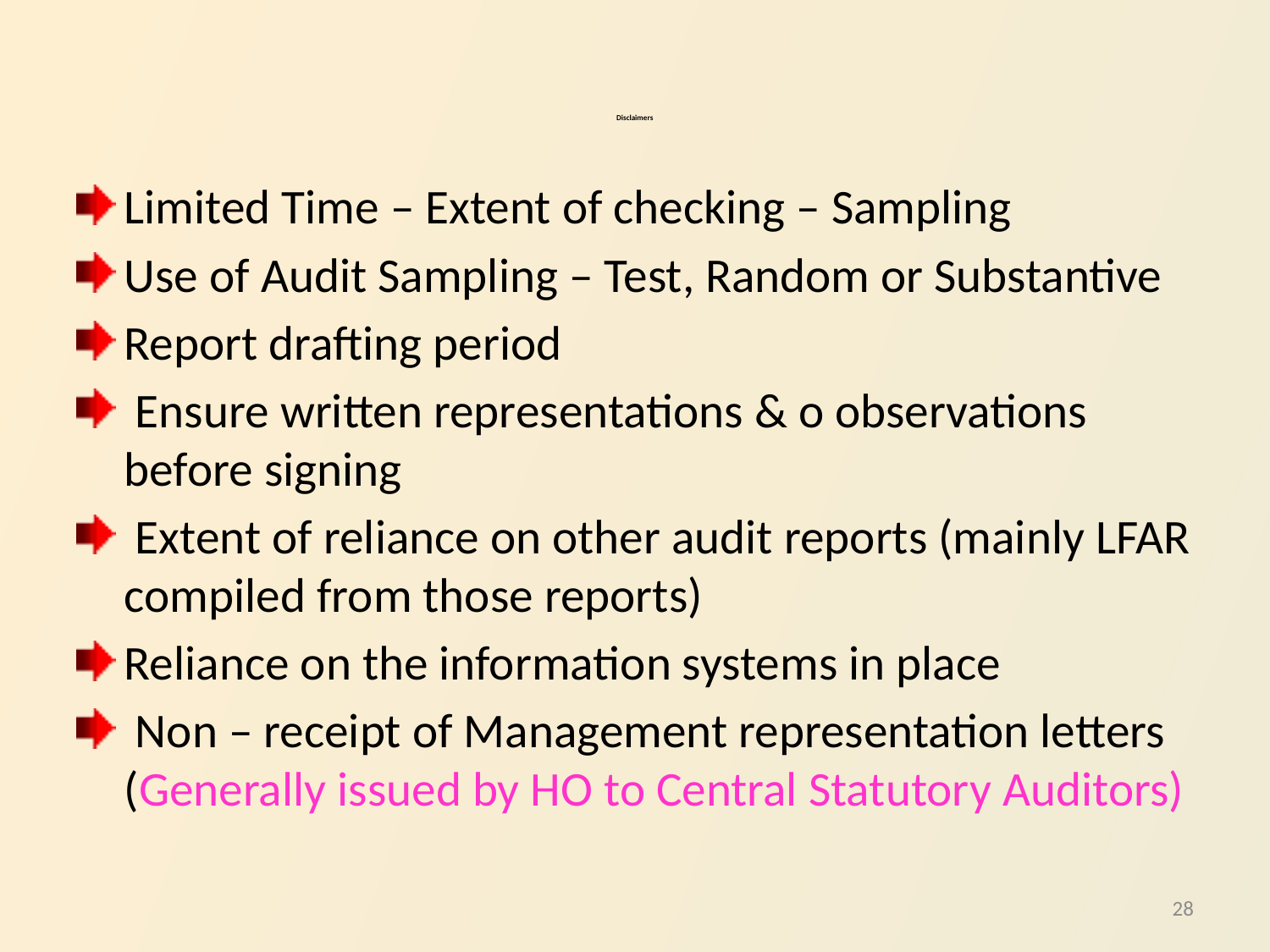

# Disclaimers
Limited Time – Extent of checking – Sampling
Use of Audit Sampling – Test, Random or Substantive
Report drafting period
 Ensure written representations & o observations before signing
 Extent of reliance on other audit reports (mainly LFAR compiled from those reports)
Reliance on the information systems in place
 Non – receipt of Management representation letters (Generally issued by HO to Central Statutory Auditors)

28